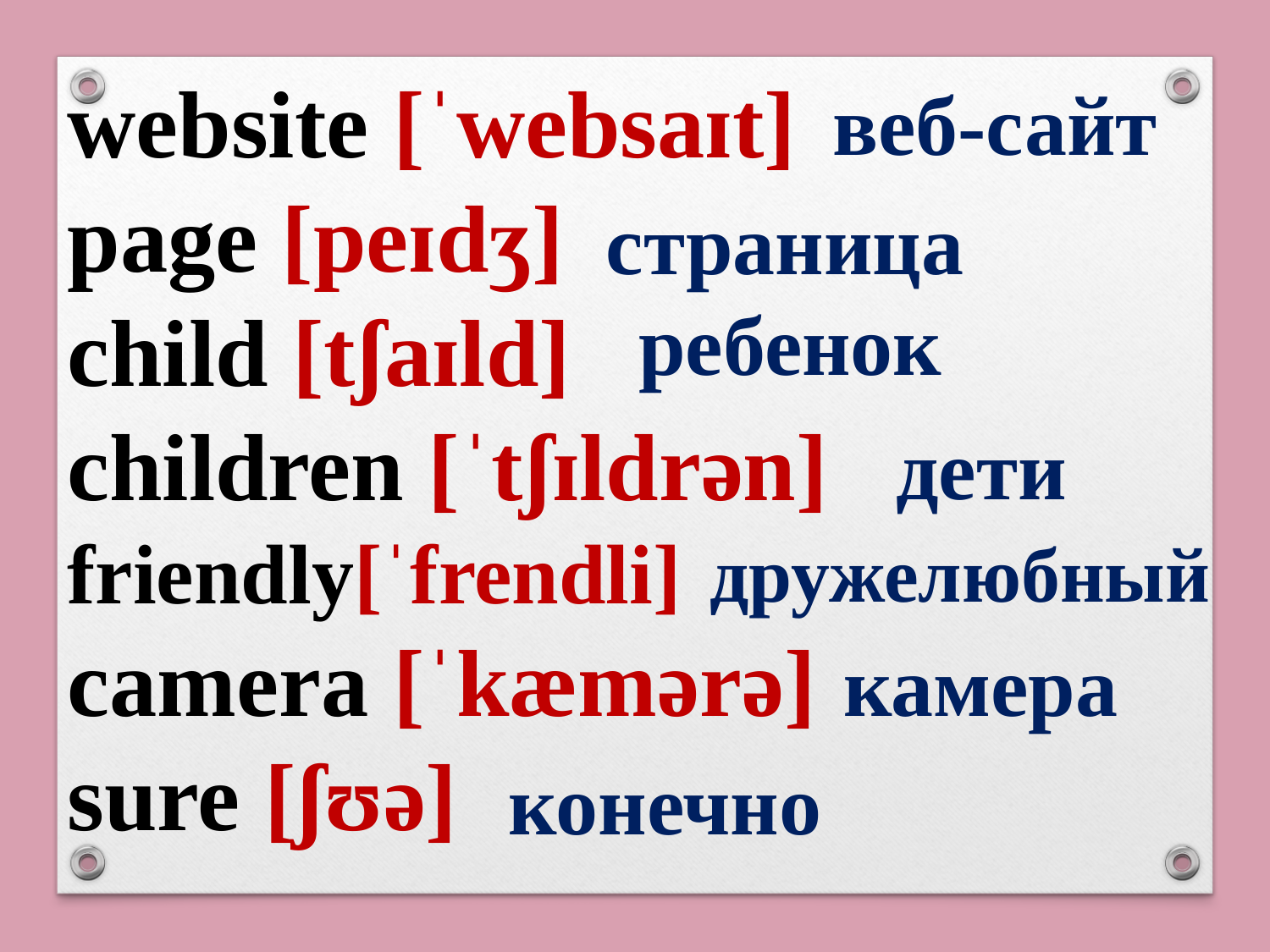

website [ˈwebsaɪt]
page [peɪdʒ]
child [tʃaɪld]
children [ˈtʃɪldrən]
friendly[ˈfrendli]
camera [ˈkæmərə]
sure [ʃʊə]
веб-сайт
страница
ребенок
дети
дружелюбный
камера
конечно